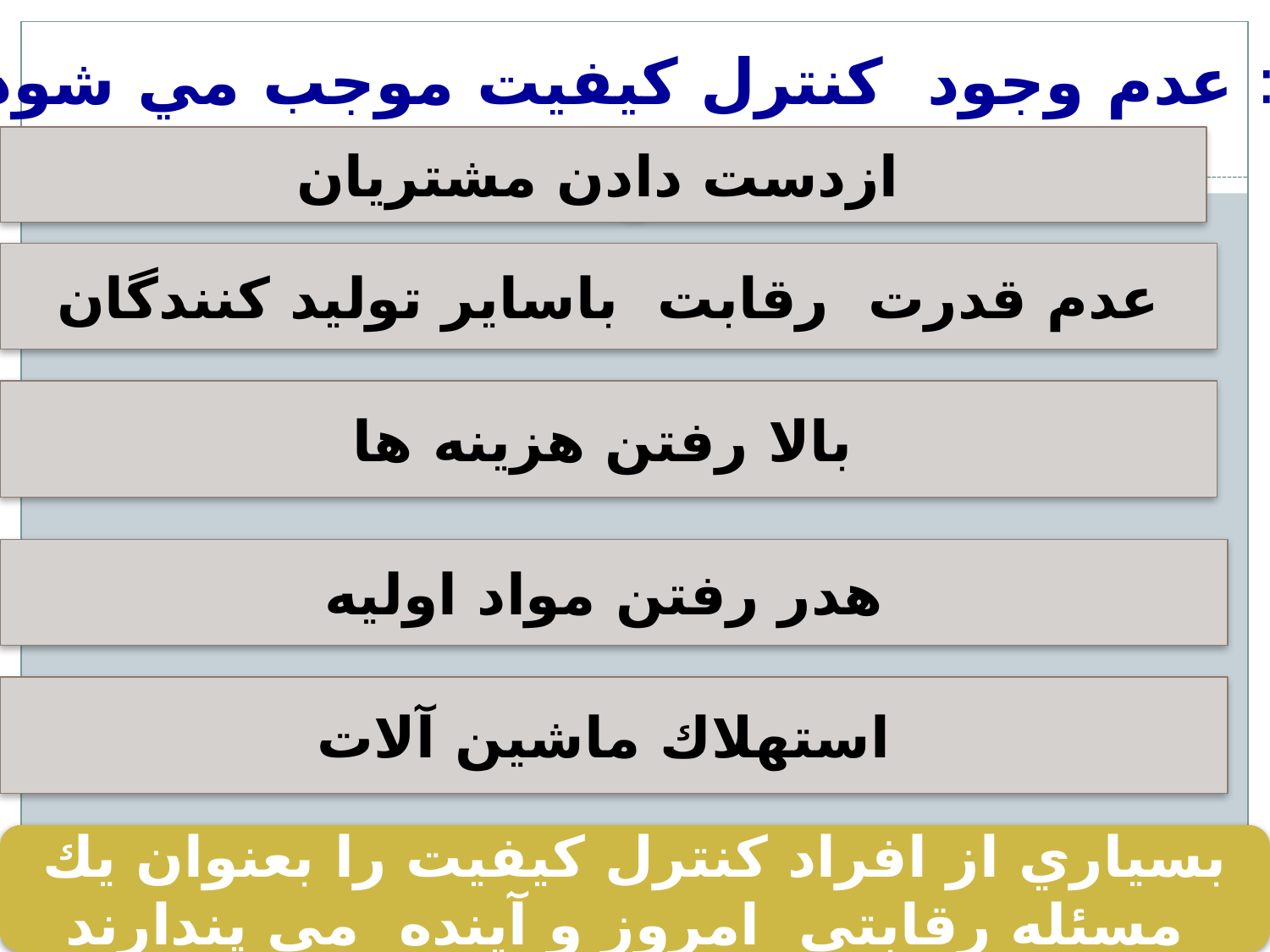

عدم وجود  کنترل کیفیت موجب مي شود :
ازدست دادن مشتريان
عدم قدرت  رقابت  باساير توليد كنندگان
بالا رفتن هزينه ها
هدر رفتن مواد اوليه
استهلاك ماشين آلات
بسياري از افراد كنترل كيفيت را بعنوان يك مسئله رقابتي  امروز و آينده  مي پندارند